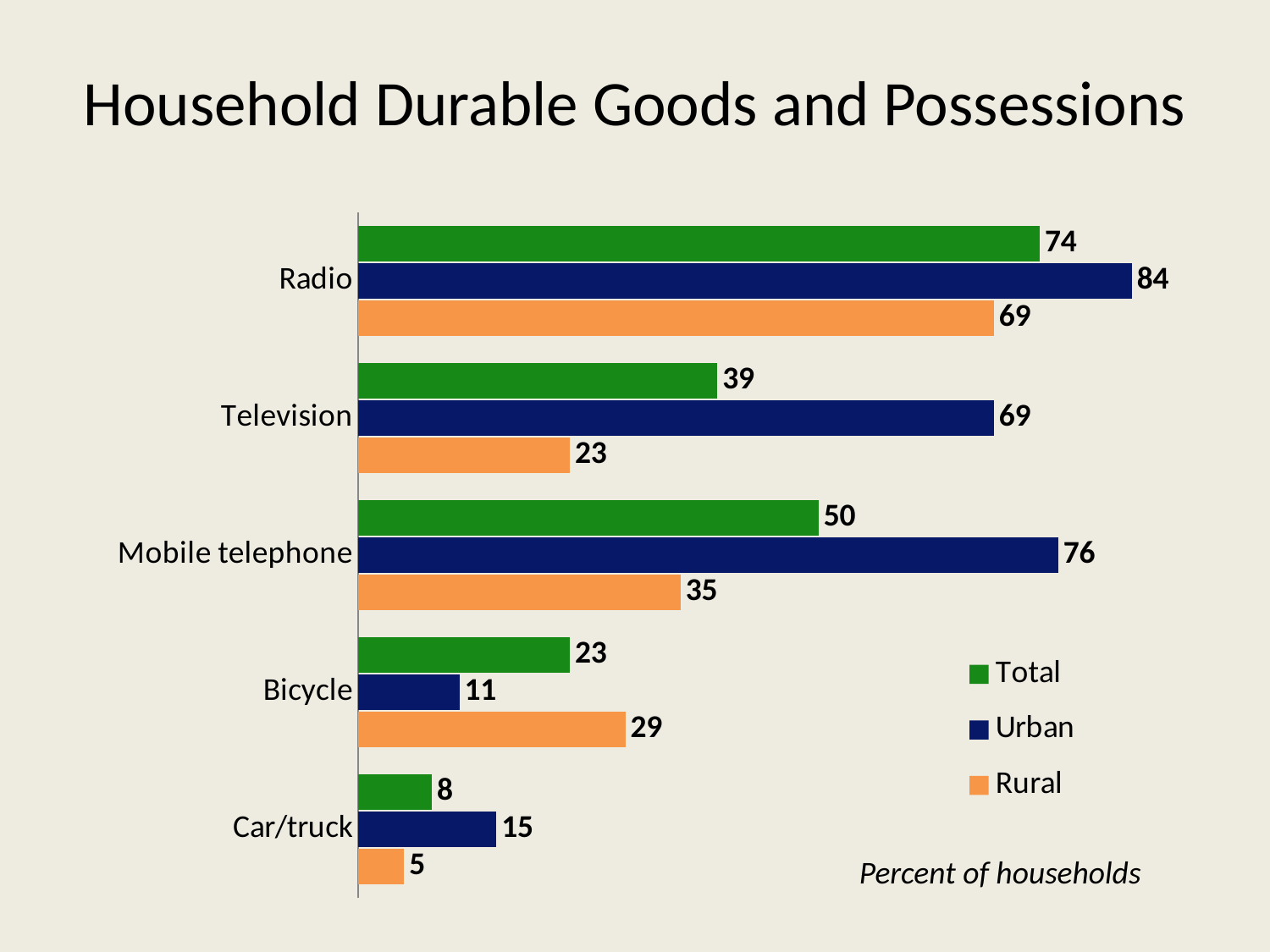

# Household Durable Goods and Possessions

### Chart

| Category | Rural | Urban | Total |
|---|---|---|---|
| Car/truck | 5.0 | 15.0 | 8.0 |
| Bicycle | 29.0 | 11.0 | 23.0 |
| Mobile telephone | 35.0 | 76.0 | 50.0 |
| Television | 23.0 | 69.0 | 39.0 |
| Radio | 69.0 | 84.0 | 74.0 |
Percent of households